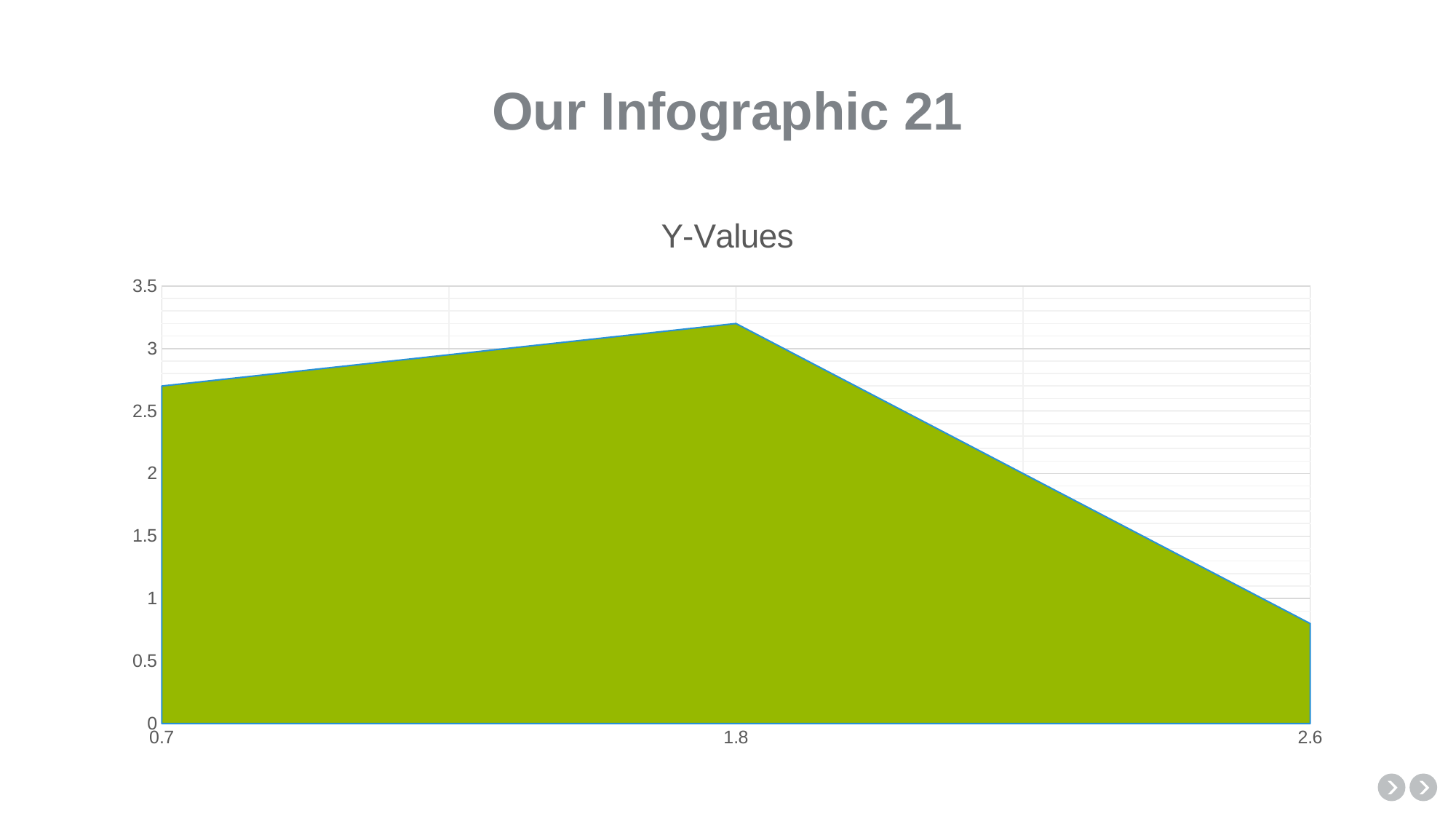

Our Infographic 21

### Chart:

| Category | Y-Values |
|---|---|
| 0.7 | 2.7 |
| 1.8 | 3.2 |
| 2.6 | 0.8 |